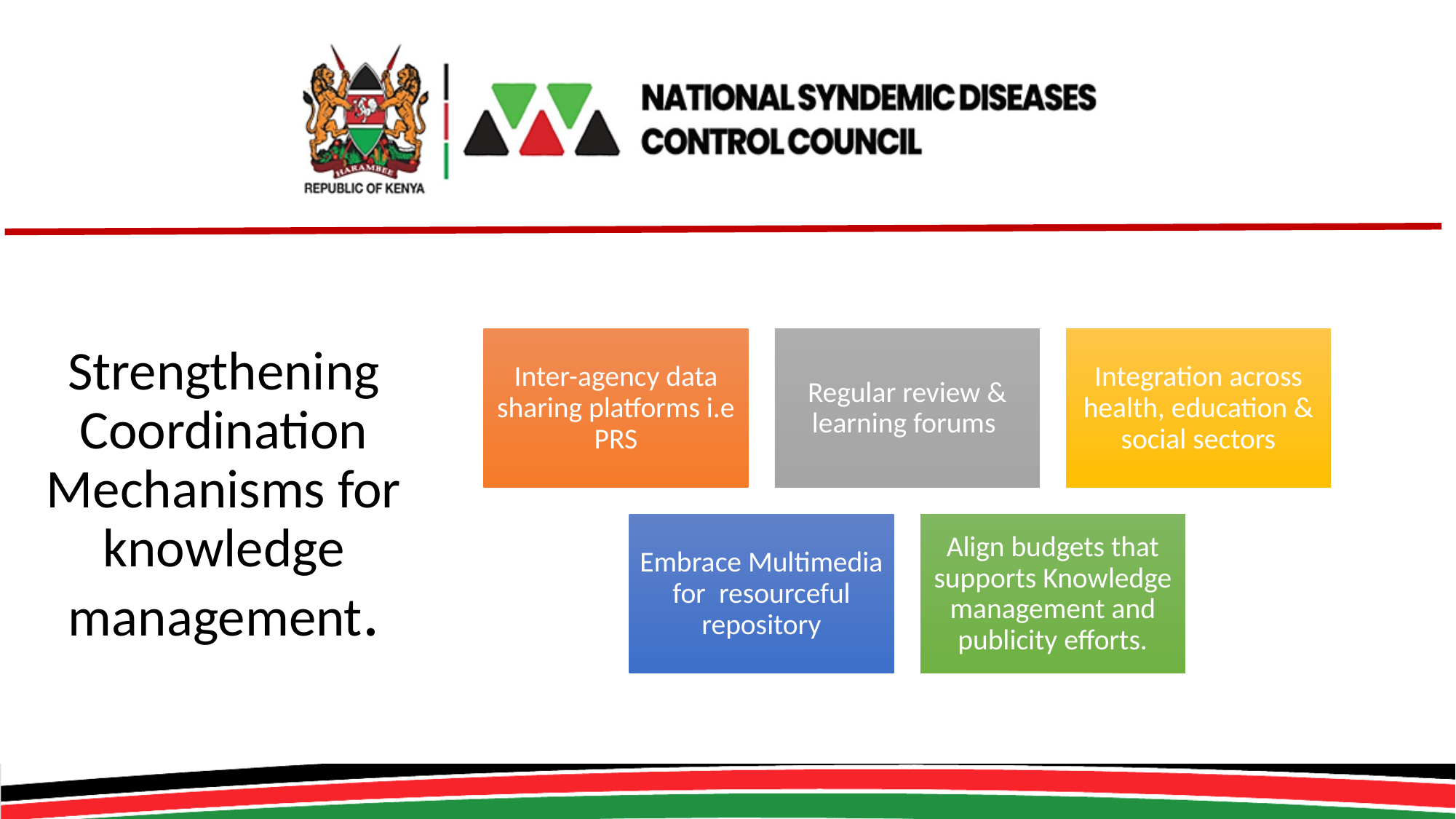

Strengthening Coordination Mechanisms for knowledge management.
Inter-agency data sharing platforms i.e PRS
Regular review & learning forums
Integration across health, education & social sectors
Embrace Multimedia for  resourceful repository
Align budgets that supports Knowledge management and publicity efforts.